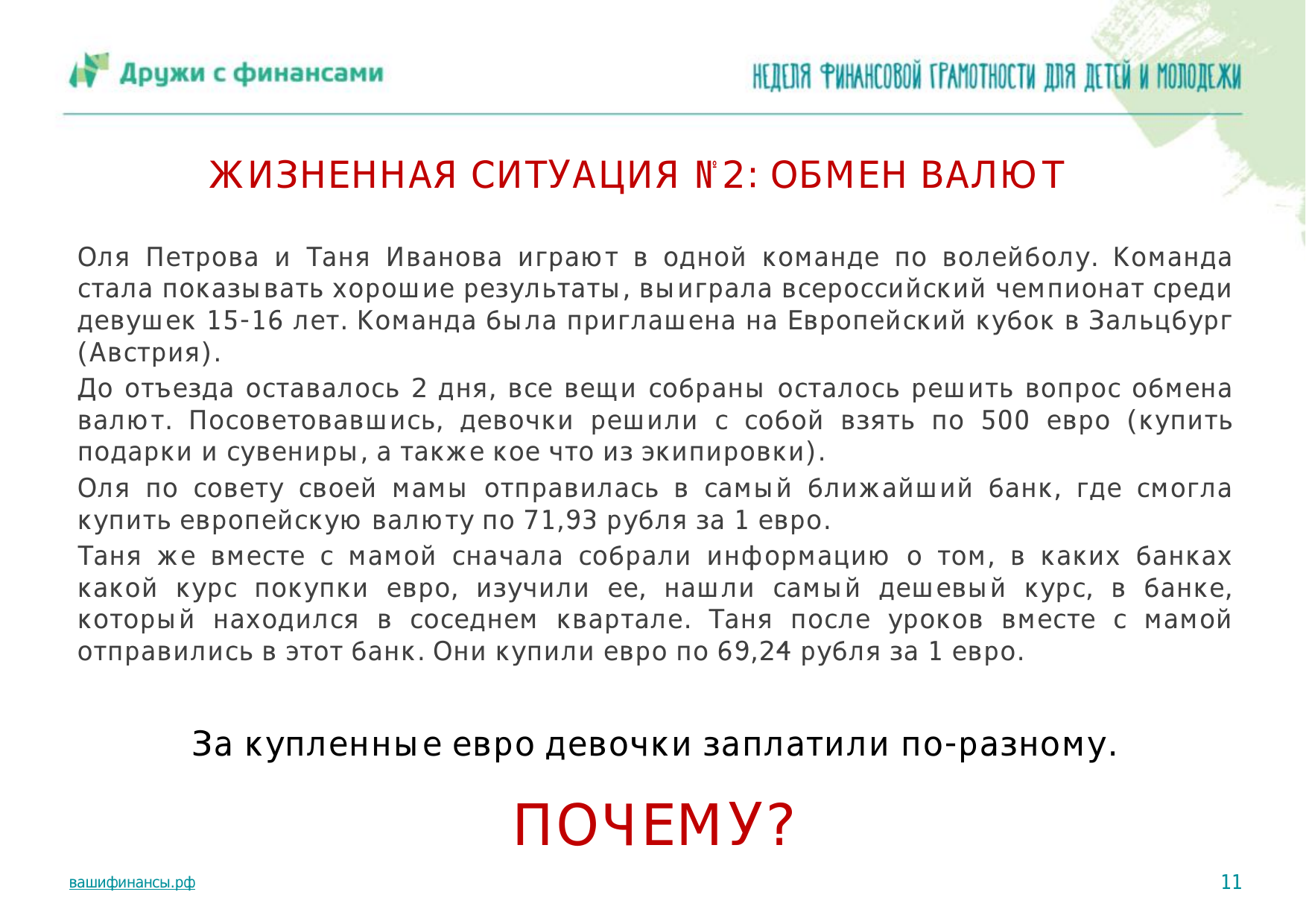

# ЖИЗНЕННАЯ СИТУАЦИЯ №2: ОБМЕН ВАЛЮТ

Оля Петрова и Таня Иванова играют в одной команде по волейболу. Команда стала показывать хорошие результаты, выиграла всероссийский чемпионат среди девушек 15-16 лет. Команда была приглашена на Европейский кубок в Зальцбург (Австрия).
До отъезда оставалось 2 дня, все вещи собраны осталось решить вопрос обмена валют. Посоветовавшись, девочки решили с собой взять по 500 евро (купить подарки и сувениры, а также кое что из экипировки).
Оля по совету своей мамы отправилась в самый ближайший банк, где смогла купить европейскую валюту по 71,93 рубля за 1 евро.
Таня же вместе с мамой сначала собрали информацию о том, в каких банках какой курс покупки евро, изучили ее, нашли самый дешевый курс, в банке, который находился в соседнем квартале. Таня после уроков вместе с мамой отправились в этот банк. Они купили евро по 69,24 рубля за 1 евро.

За купленные евро девочки заплатили по-разному.

ПОЧЕМУ?

11